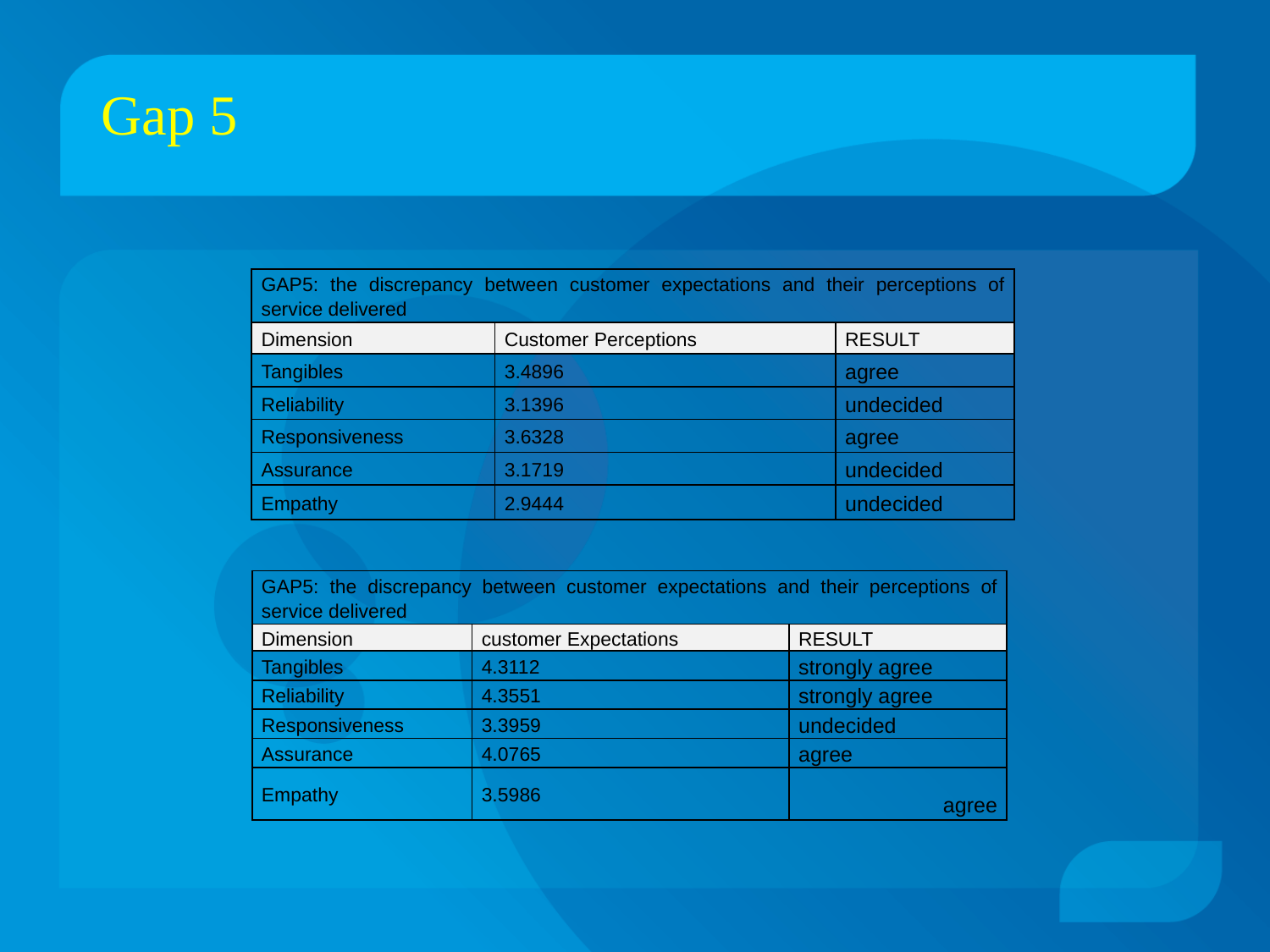

Gap 5
| GAP5: the discrepancy between customer expectations and their perceptions of service delivered |  |  |
| --- | --- | --- |
| Dimension | Customer Perceptions | RESULT |
| Tangibles | 3.4896 | agree |
| Reliability | 3.1396 | undecided |
| Responsiveness | 3.6328 | agree |
| Assurance | 3.1719 | undecided |
| Empathy | 2.9444 | undecided |
| GAP5: the discrepancy between customer expectations and their perceptions of service delivered |  |  |
| --- | --- | --- |
| Dimension | customer Expectations | RESULT |
| Tangibles | 4.3112 | strongly agree |
| Reliability | 4.3551 | strongly agree |
| Responsiveness | 3.3959 | undecided |
| Assurance | 4.0765 | agree |
| Empathy | 3.5986 | agree |